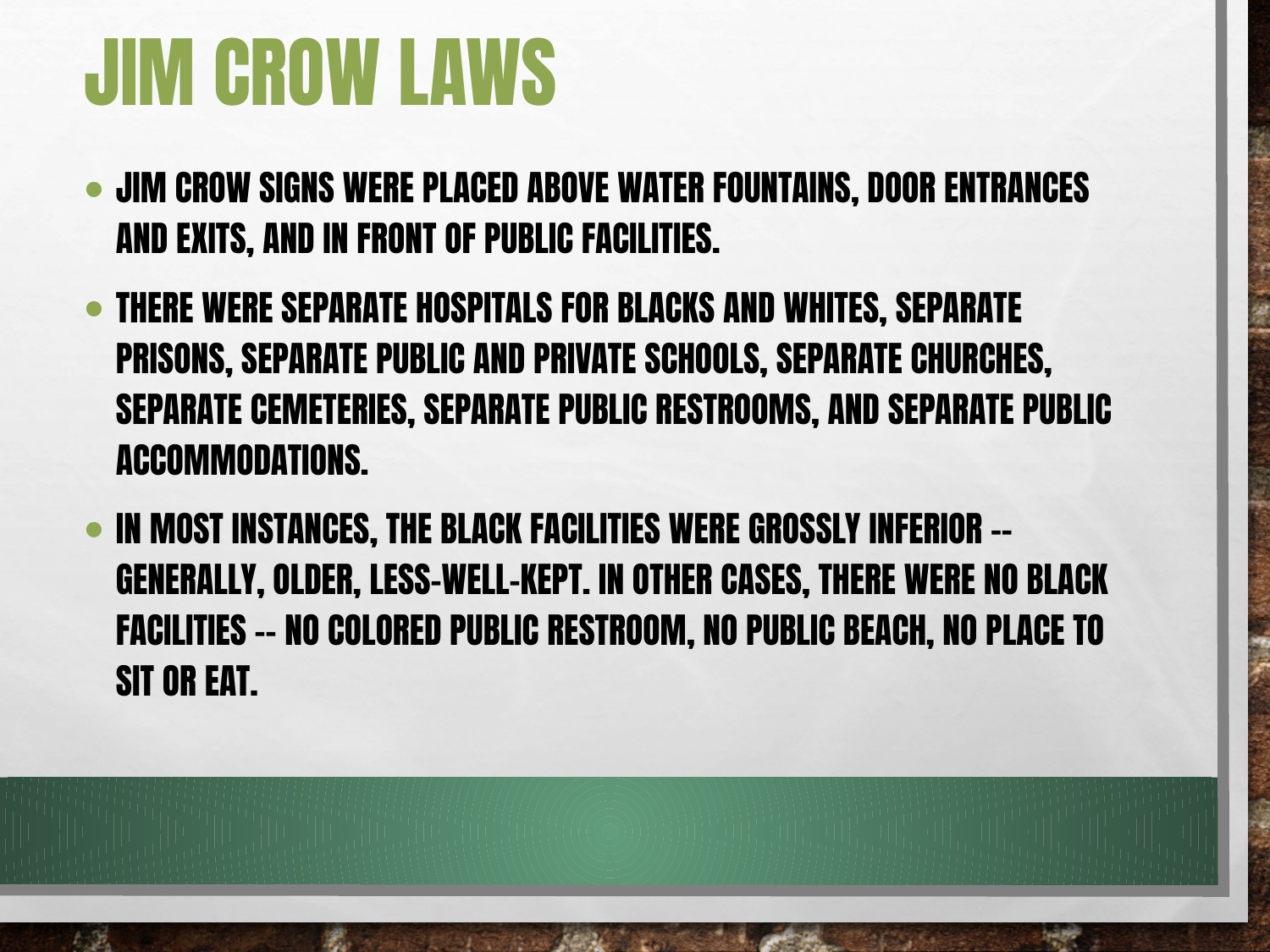

# Jim Crow Laws
Jim Crow signs were placed above water fountains, door entrances and exits, and in front of public facilities.
There were separate hospitals for blacks and whites, separate prisons, separate public and private schools, separate churches, separate cemeteries, separate public restrooms, and separate public accommodations.
In most instances, the black facilities were grossly inferior -- generally, older, less-well-kept. In other cases, there were no black facilities -- no Colored public restroom, no public beach, no place to sit or eat.